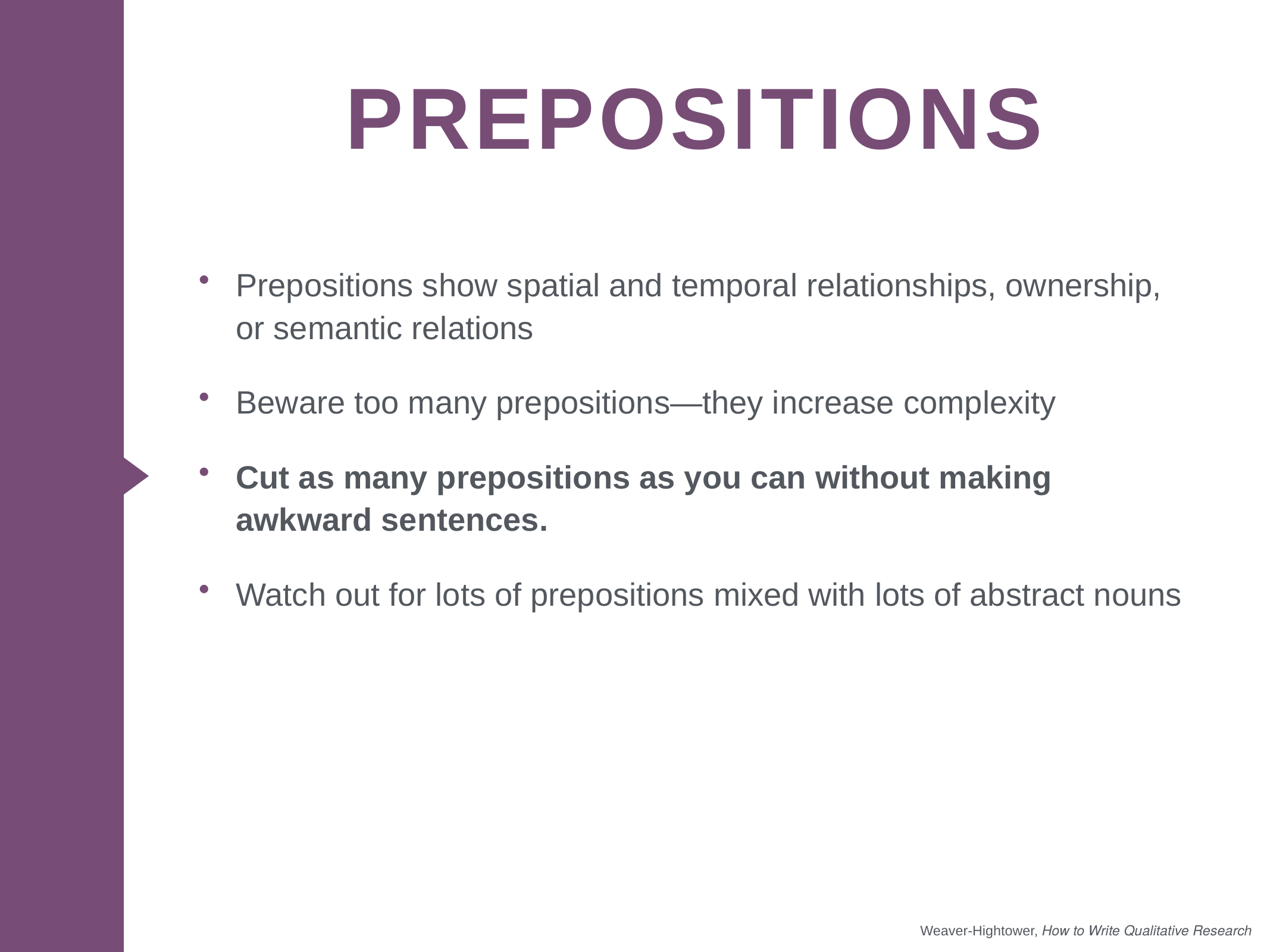

# Prepositions
Prepositions show spatial and temporal relationships, ownership, or semantic relations
Beware too many prepositions—they increase complexity
Cut as many prepositions as you can without making awkward sentences.
Watch out for lots of prepositions mixed with lots of abstract nouns